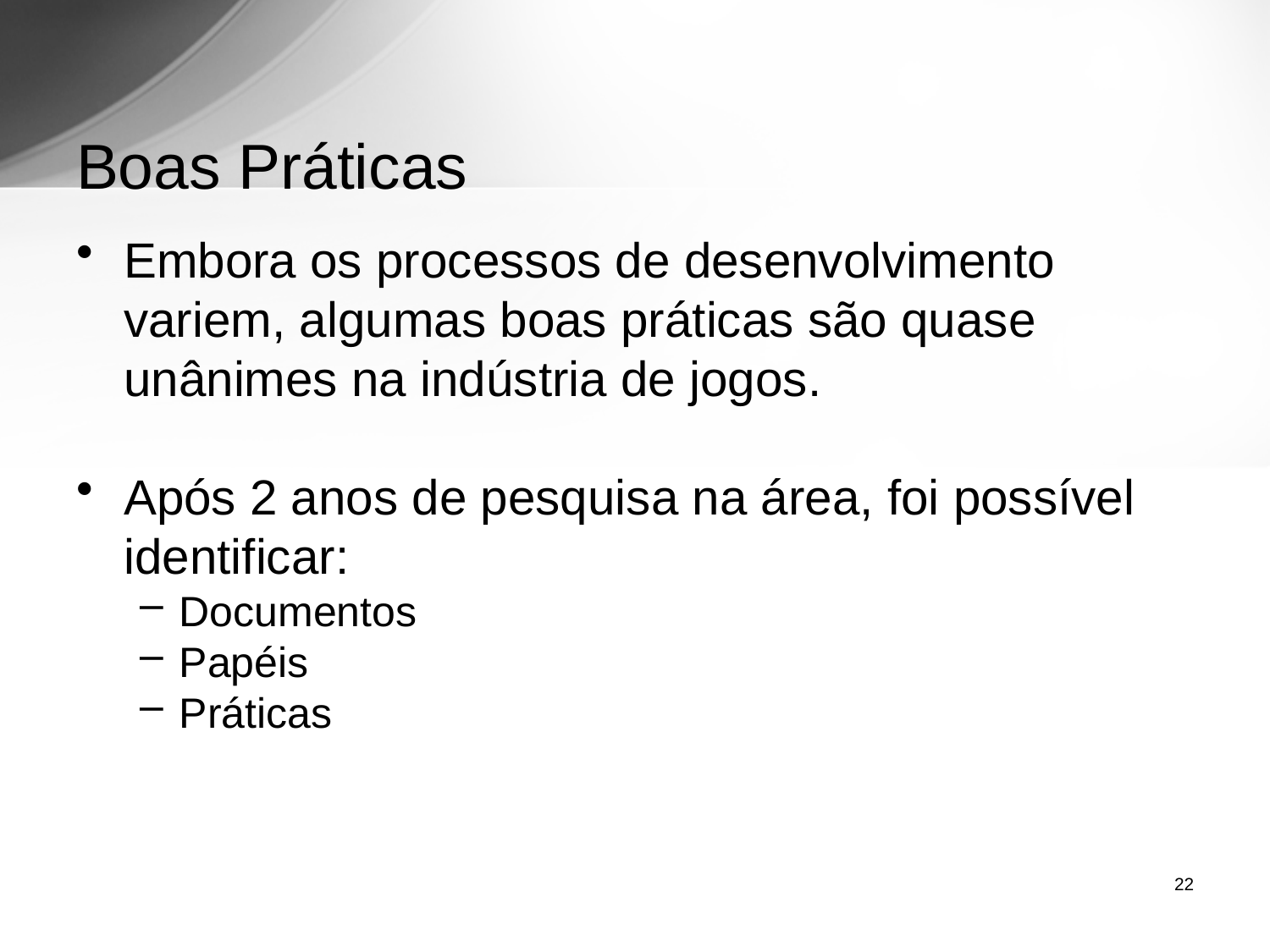

# Boas Práticas
Embora os processos de desenvolvimento variem, algumas boas práticas são quase unânimes na indústria de jogos.

Após 2 anos de pesquisa na área, foi possível identificar:
Documentos
Papéis
Práticas
22